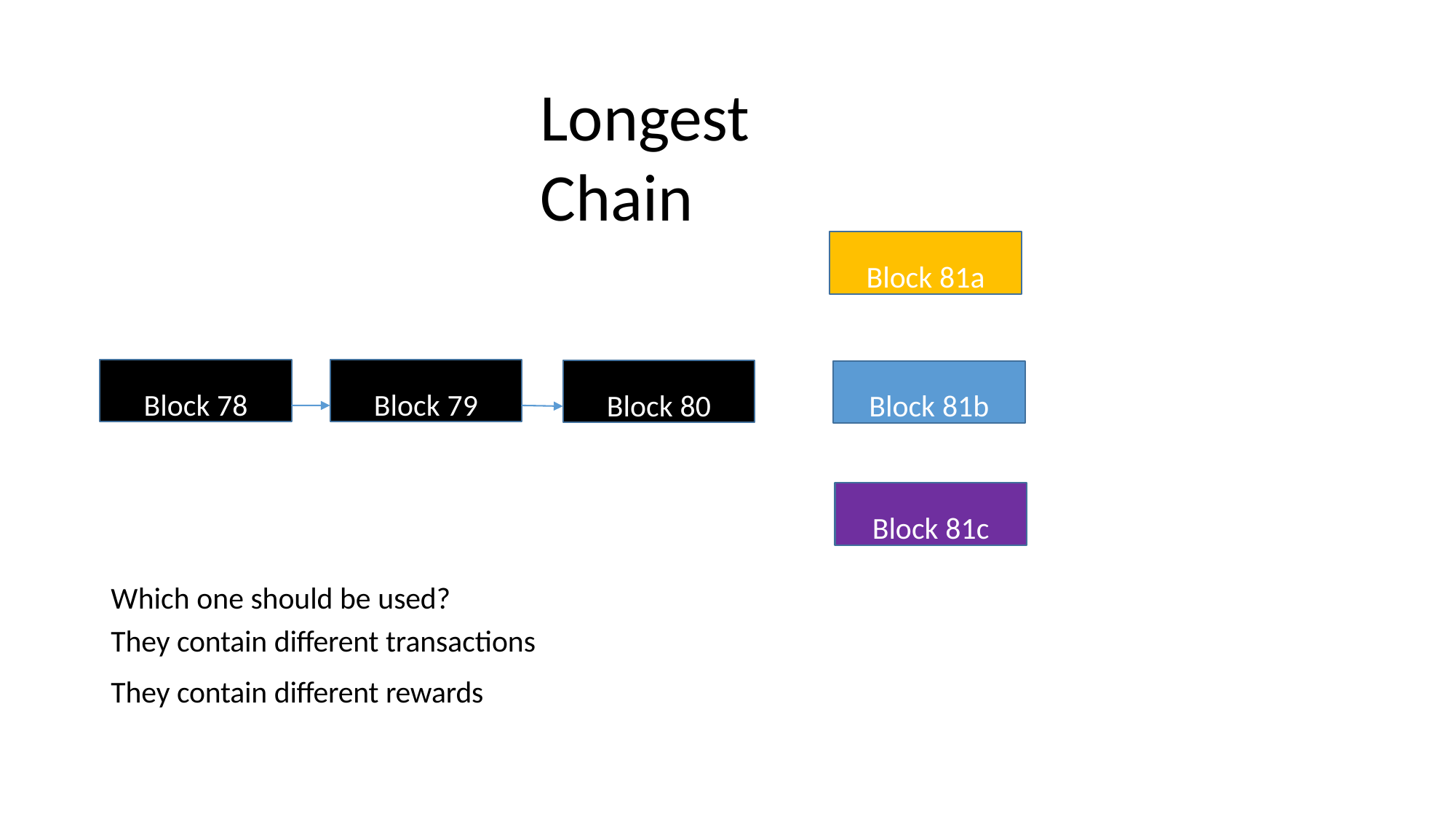

# Longest Chain
Block 81a
Block 78
Block 79
Block 80
Block 81b

Block 81c
Which one should be used?
They contain different transactions
They contain different rewards